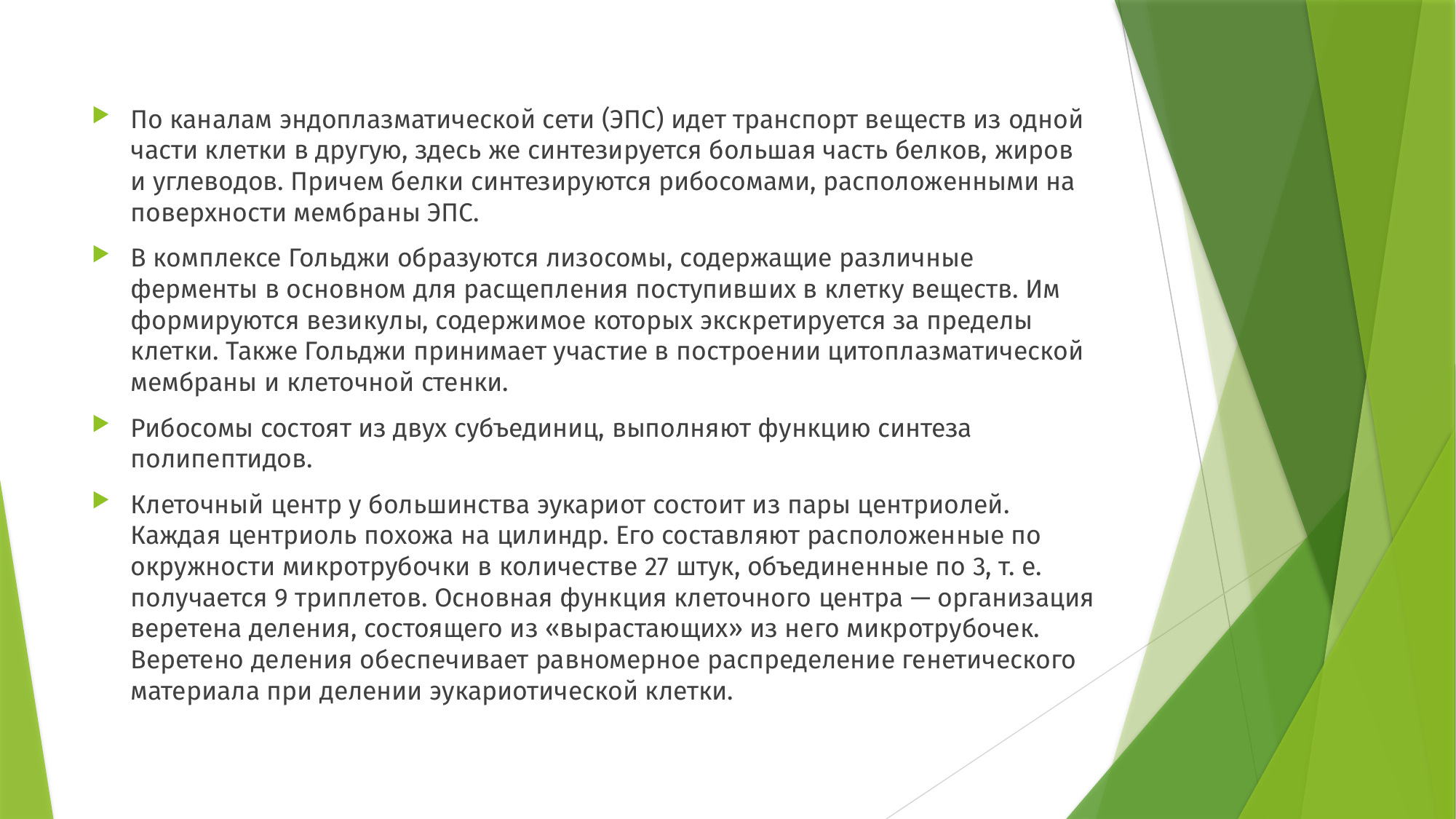

По каналам эндоплазматической сети (ЭПС) идет транспорт веществ из одной части клетки в другую, здесь же синтезируется большая часть белков, жиров и углеводов. Причем белки синтезируются рибосомами, расположенными на поверхности мембраны ЭПС.
В комплексе Гольджи образуются лизосомы, содержащие различные ферменты в основном для расщепления поступивших в клетку веществ. Им формируются везикулы, содержимое которых экскретируется за пределы клетки. Также Гольджи принимает участие в построении цитоплазматической мембраны и клеточной стенки.
Рибосомы состоят из двух субъединиц, выполняют функцию синтеза полипептидов.
Клеточный центр у большинства эукариот состоит из пары центриолей. Каждая центриоль похожа на цилиндр. Его составляют расположенные по окружности микротрубочки в количестве 27 штук, объединенные по 3, т. е. получается 9 триплетов. Основная функция клеточного центра — организация веретена деления, состоящего из «вырастающих» из него микротрубочек. Веретено деления обеспечивает равномерное распределение генетического материала при делении эукариотической клетки.